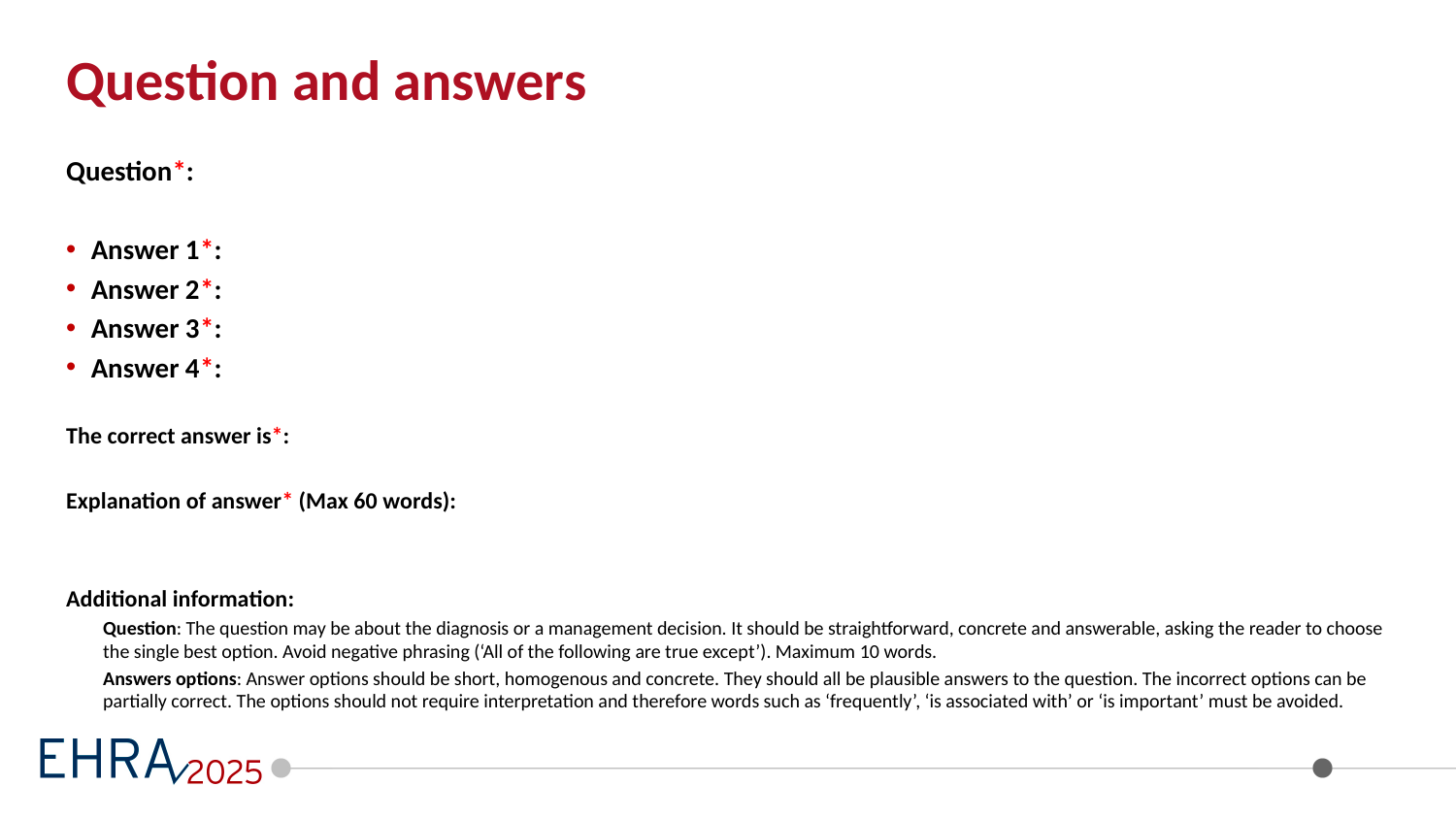

Question and answers
Question*:

Answer 1*:
Answer 2*:
Answer 3*:
Answer 4*:

The correct answer is*:

Explanation of answer* (Max 60 words):

Additional information:
Question: The question may be about the diagnosis or a management decision. It should be straightforward, concrete and answerable, asking the reader to choose the single best option. Avoid negative phrasing (‘All of the following are true except’). Maximum 10 words.
Answers options: Answer options should be short, homogenous and concrete. They should all be plausible answers to the question. The incorrect options can be partially correct. The options should not require interpretation and therefore words such as ‘frequently’, ‘is associated with’ or ‘is important’ must be avoided.